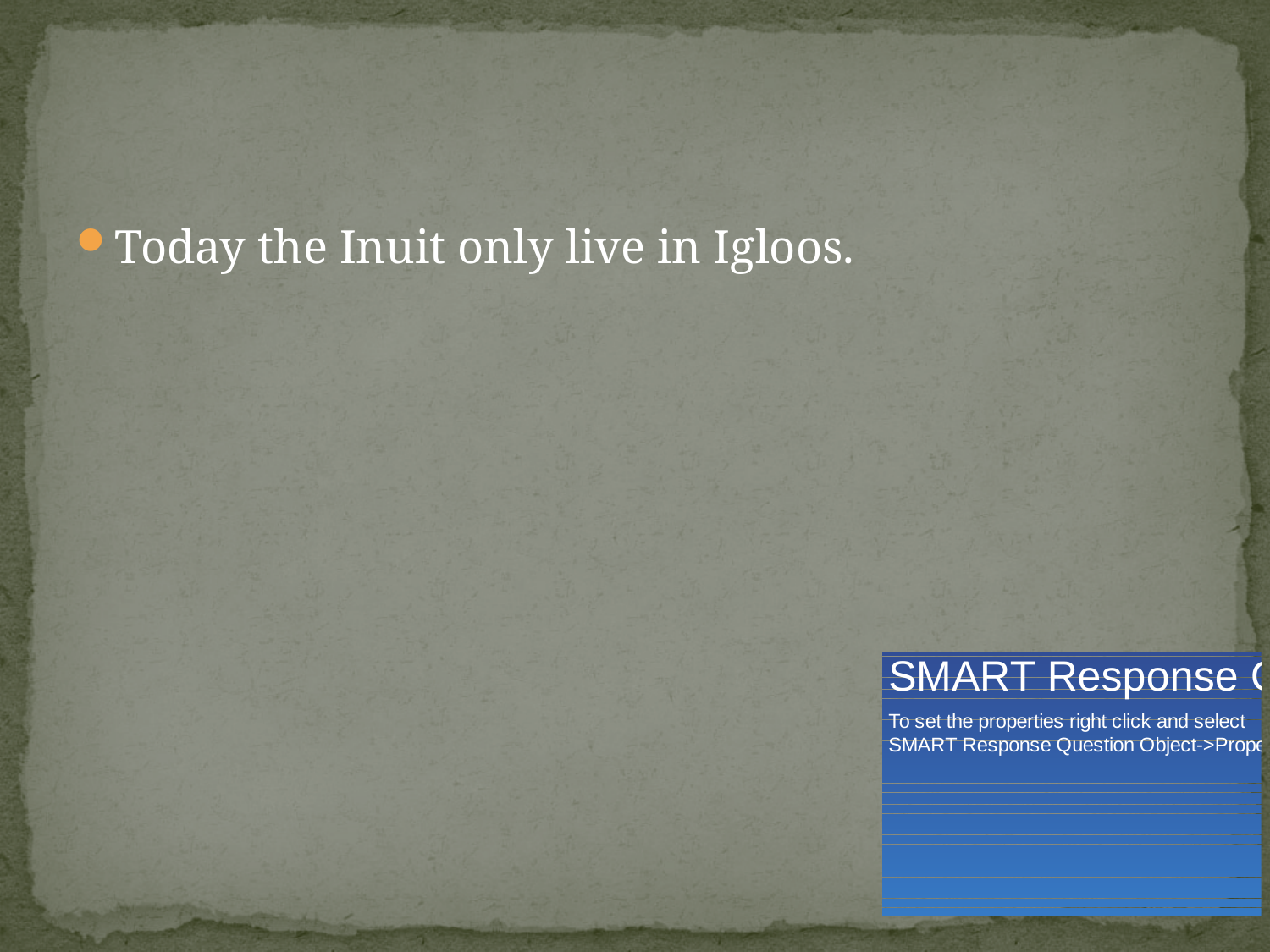

#
Today the Inuit only live in Igloos.